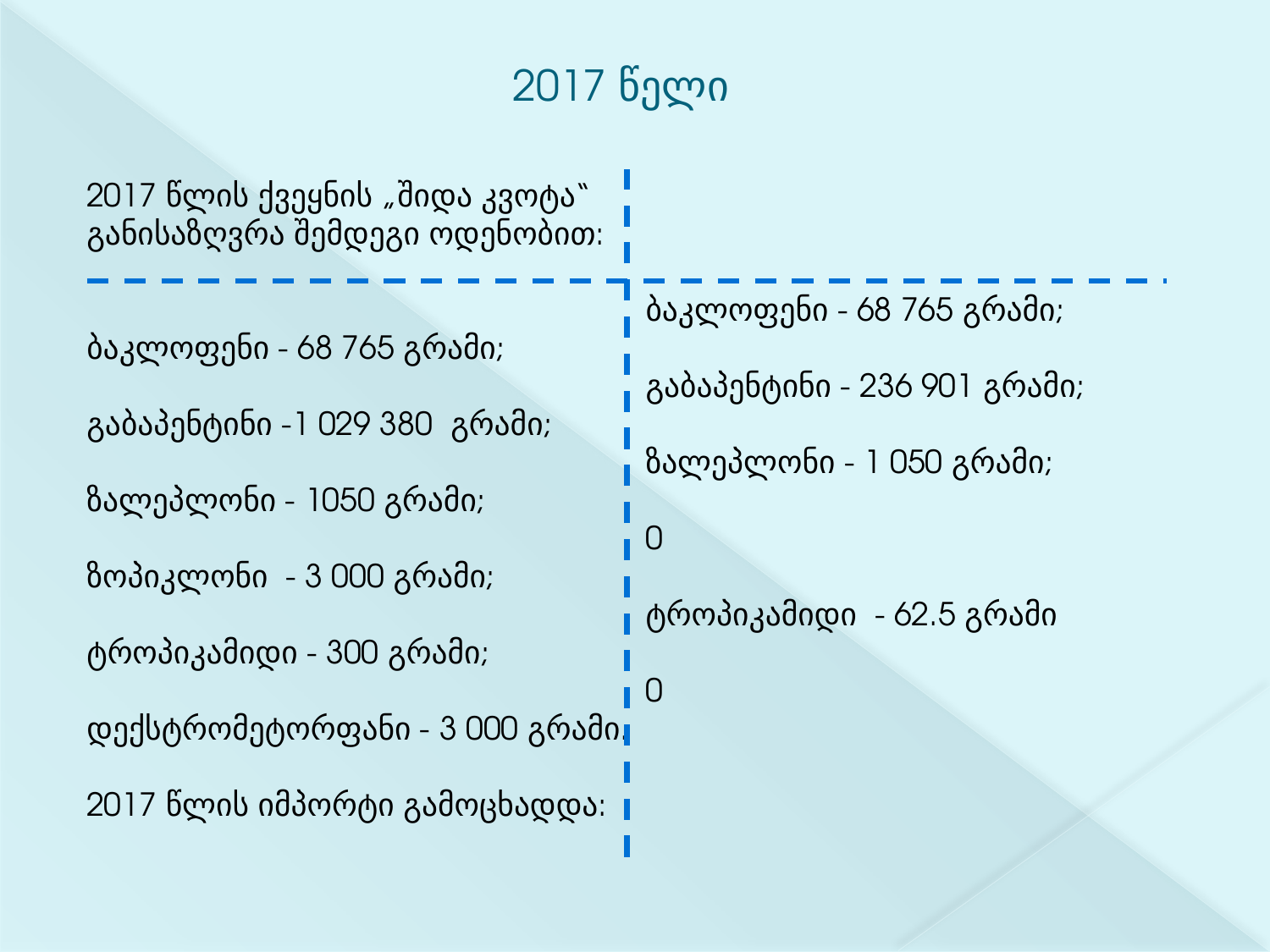

2017 წელი
2017 წლის ქვეყნის „შიდა კვოტა“ განისაზღვრა შემდეგი ოდენობით:

ბაკლოფენი - 68 765 გრამი;

გაბაპენტინი -1 029 380  გრამი;

ზალეპლონი - 1050 გრამი;

ზოპიკლონი  - 3 000 გრამი;

ტროპიკამიდი - 300 გრამი;

დექსტრომეტორფანი - 3 000 გრამი.

2017 წლის იმპორტი გამოცხადდა:

ბაკლოფენი - 68 765 გრამი;

გაბაპენტინი - 236 901 გრამი;

ზალეპლონი - 1 050 გრამი;

0

ტროპიკამიდი  - 62.5 გრამი

0